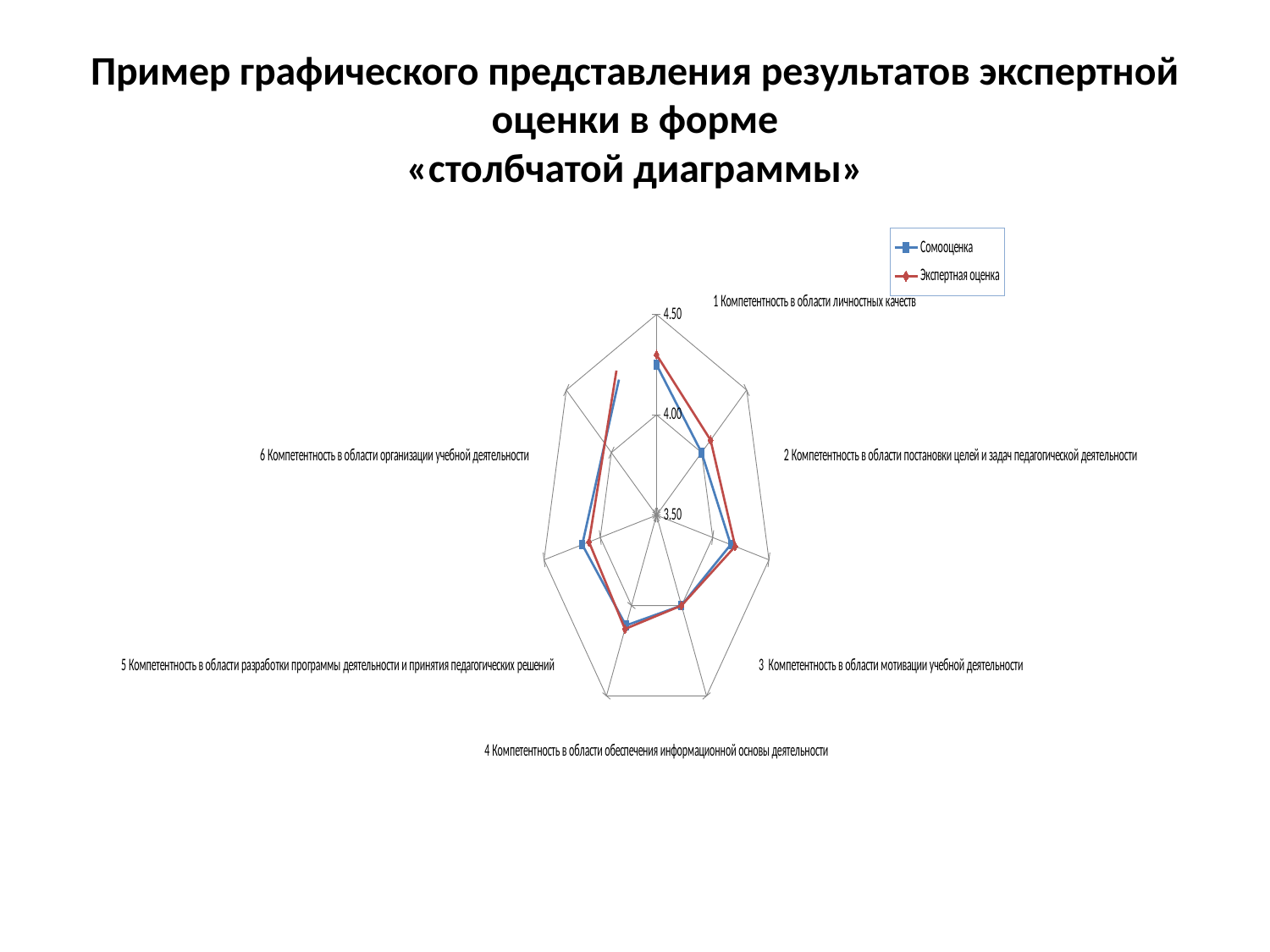

# Пример графического представления результатов экспертной оценки в форме «столбчатой диаграммы»

### Chart

| Category | Сомооценка | Экспертная оценка |
|---|---|---|
| Компетентность в области личностных качеств | 4.25 | 4.3 |
| Компетентность в области постановки целей и задач педагогической деятельности | 4.0 | 4.1 |
|  Компетентность в области мотивации учебной деятельности | 4.16 | 4.2 |
| Компетентность в области обеспечения информационной основы деятельности | 4.0 | 4.0 |
| Компетентность в области разработки программы деятельности и принятия педагогических решений | 4.11 | 4.13 |
| Компетентность в области организации учебной деятельности | 4.16 | 4.1 |